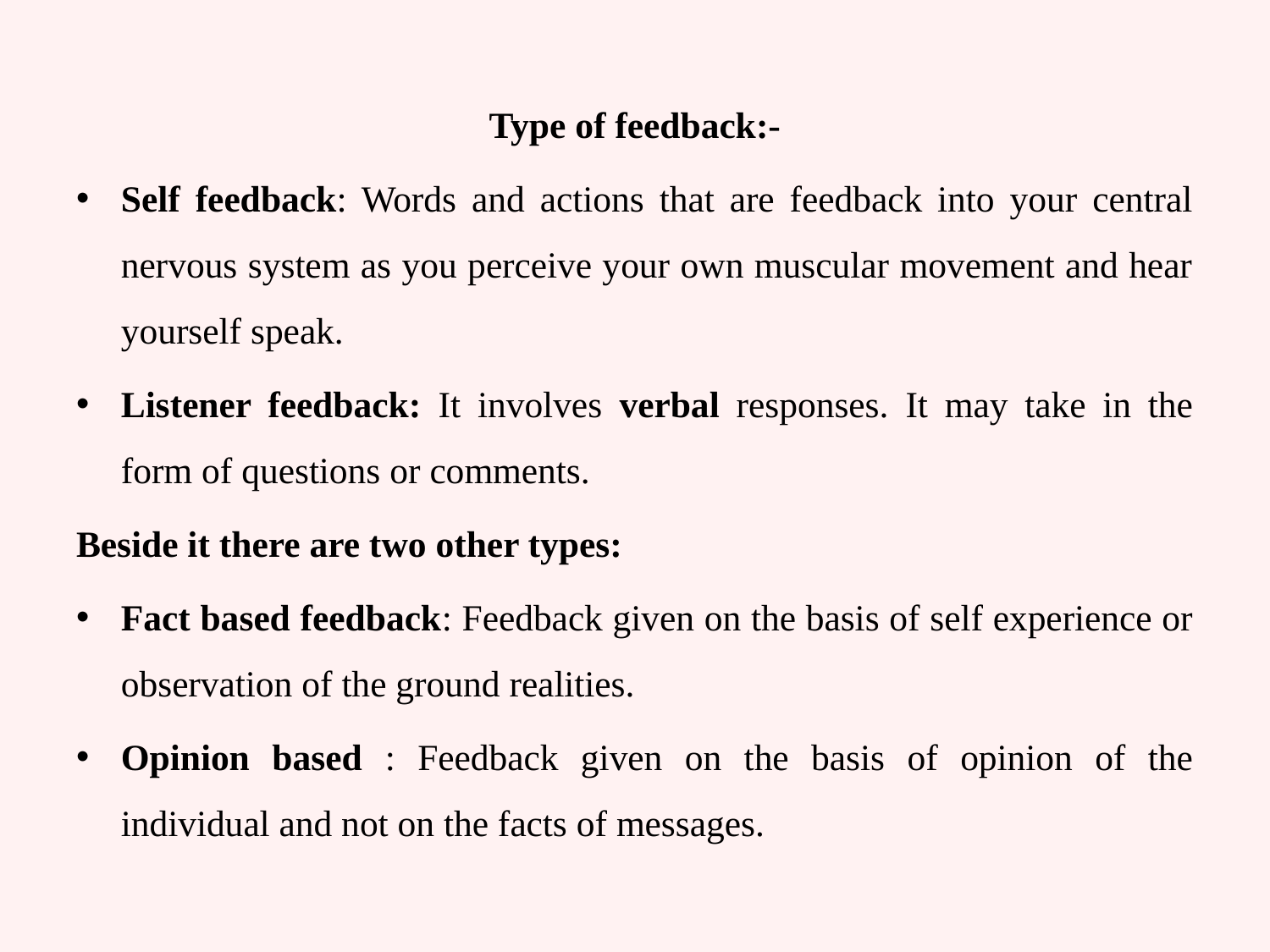

Type of feedback:-
Self feedback: Words and actions that are feedback into your central nervous system as you perceive your own muscular movement and hear yourself speak.
Listener feedback: It involves verbal responses. It may take in the form of questions or comments.
Beside it there are two other types:
Fact based feedback: Feedback given on the basis of self experience or observation of the ground realities.
Opinion based : Feedback given on the basis of opinion of the individual and not on the facts of messages.